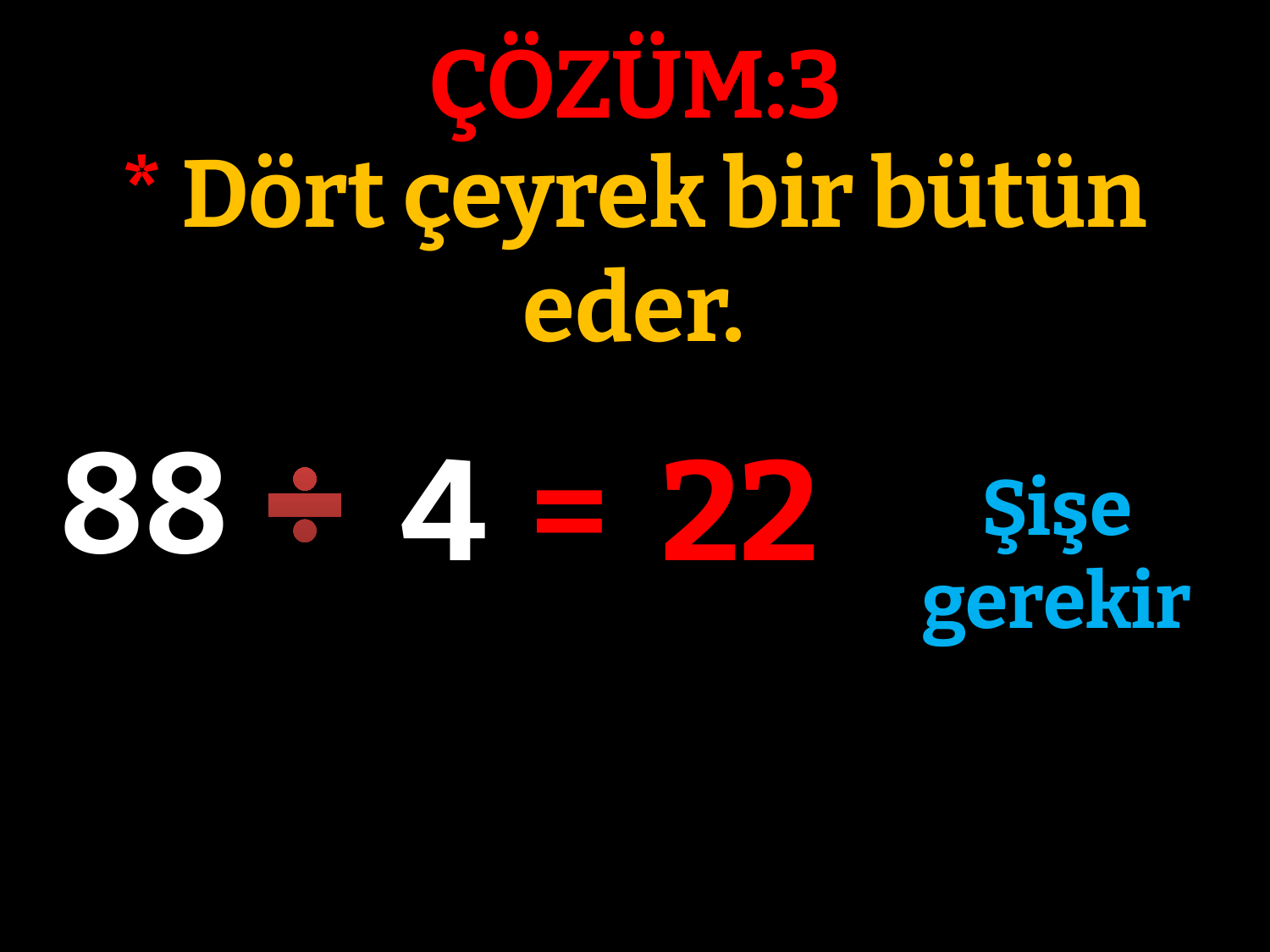

ÇÖZÜM:3
* Dört çeyrek bir bütün eder.
88
22
4
=
Şişe gerekir